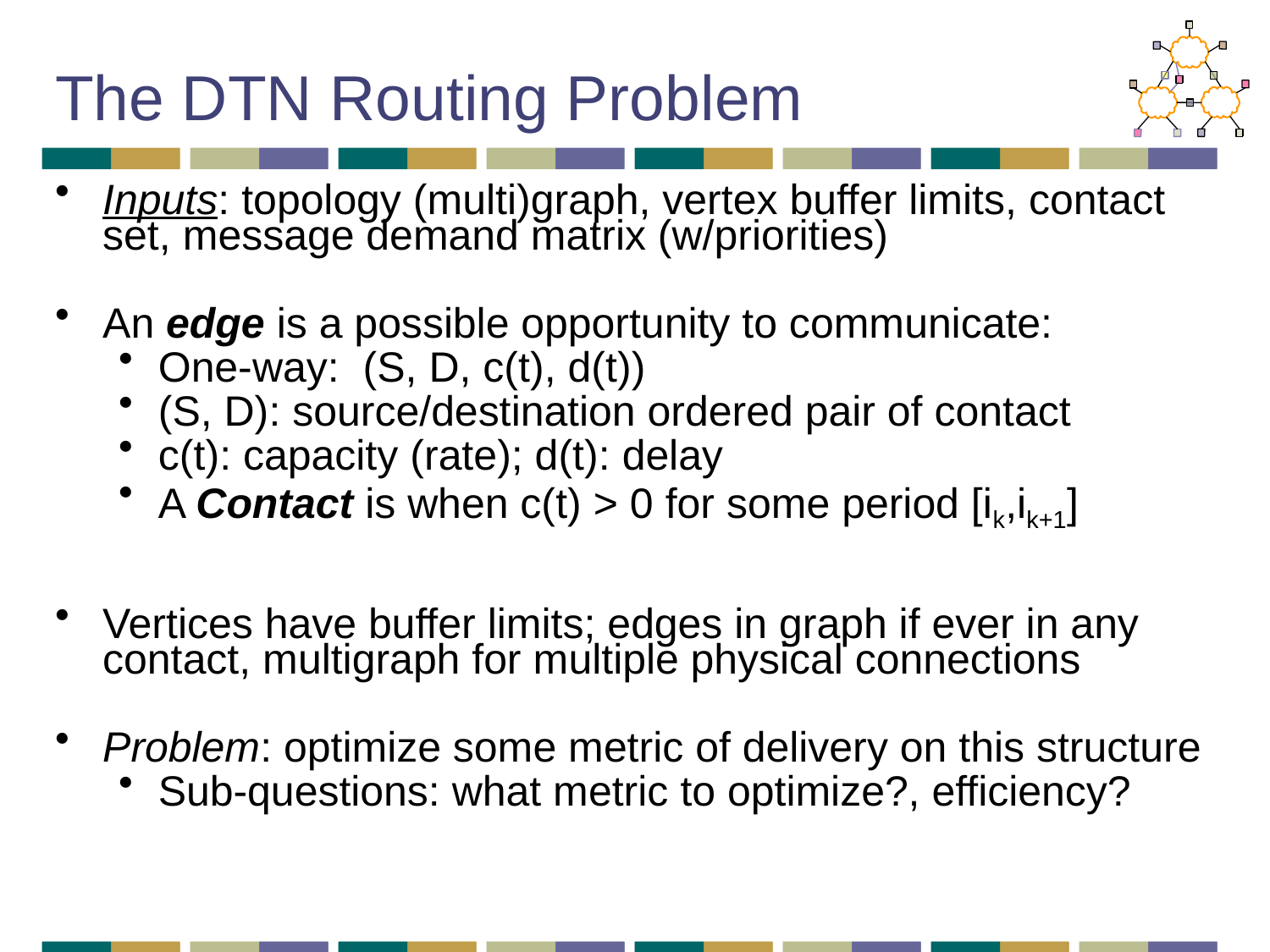

# The DTN Routing Problem
Inputs: topology (multi)graph, vertex buffer limits, contact set, message demand matrix (w/priorities)

An edge is a possible opportunity to communicate:
One-way:  (S, D, c(t), d(t))
(S, D): source/destination ordered pair of contact
c(t): capacity (rate); d(t): delay
A Contact is when c(t) > 0 for some period [ik,ik+1]

Vertices have buffer limits; edges in graph if ever in any contact, multigraph for multiple physical connections

Problem: optimize some metric of delivery on this structure
Sub-questions: what metric to optimize?, efficiency?